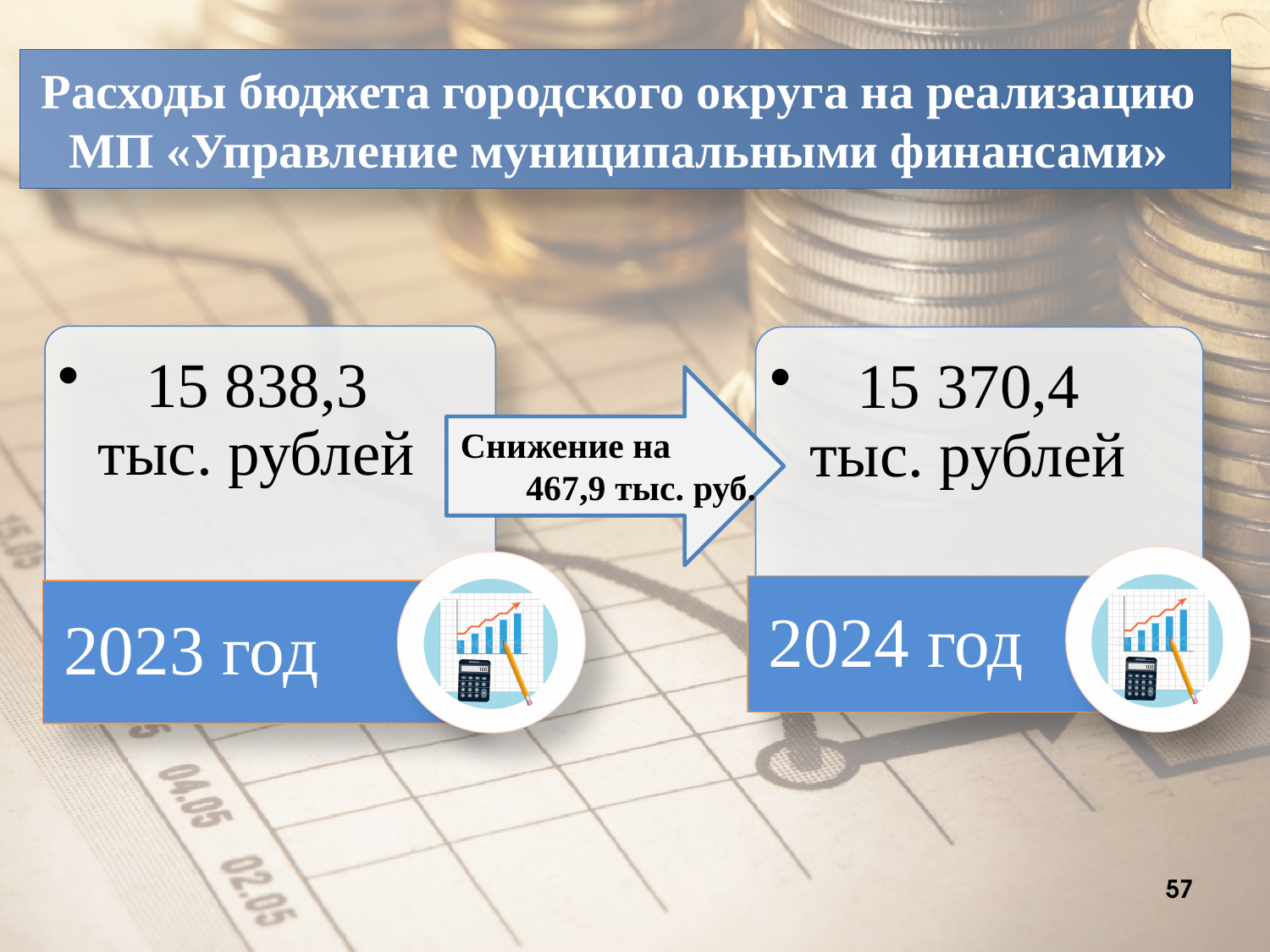

Расходы бюджета городского округа на реализацию
МП «Управление муниципальными финансами»
   15 838,3 тыс. рублей
2023 год
   15 370,4 тыс. рублей
2024 год

Снижение на                  467,9 тыс. руб.
57